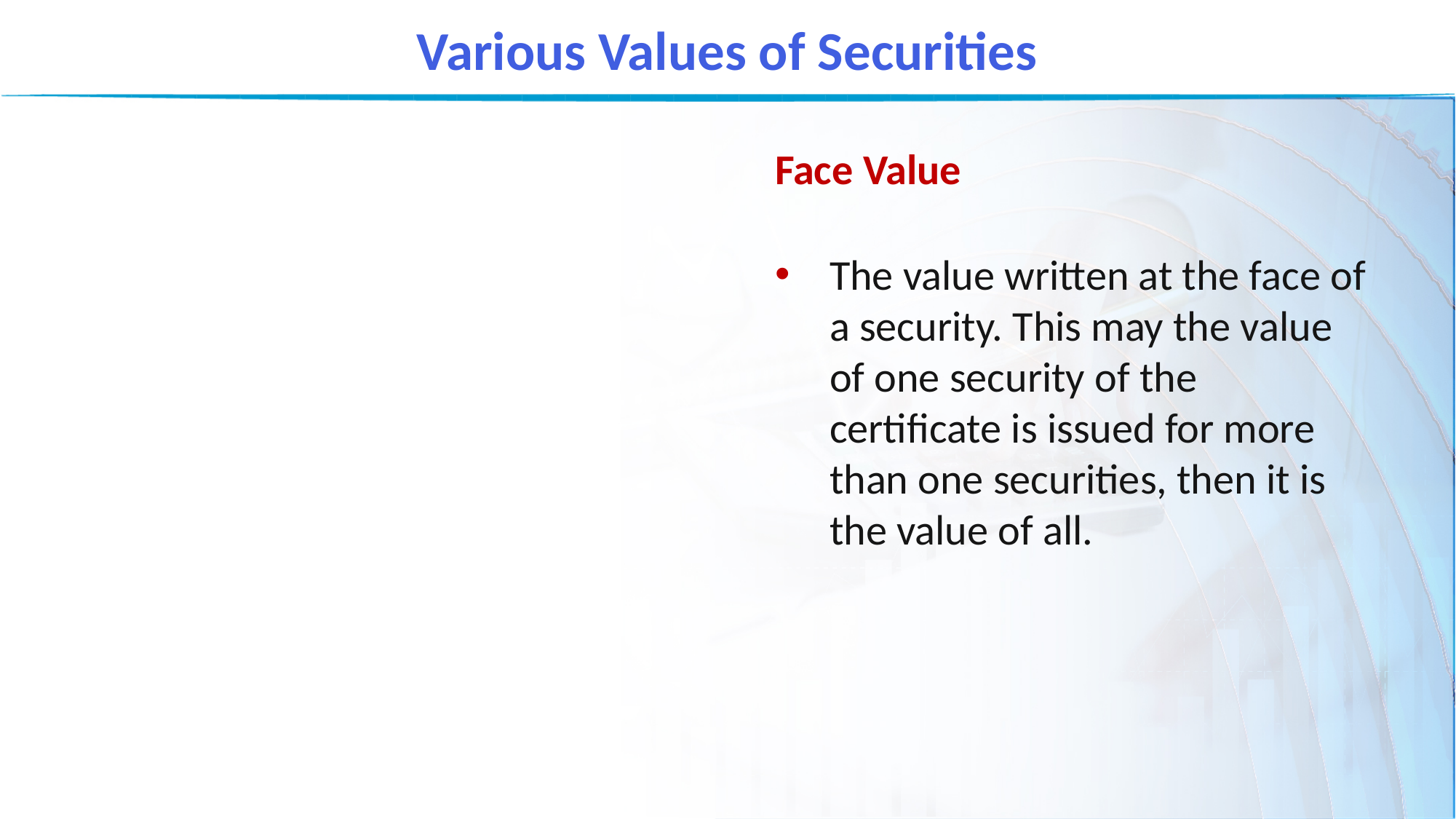

Various Values of Securities
Face Value

The value written at the face of a security. This may the value of one security of the certificate is issued for more than one securities, then it is the value of all.